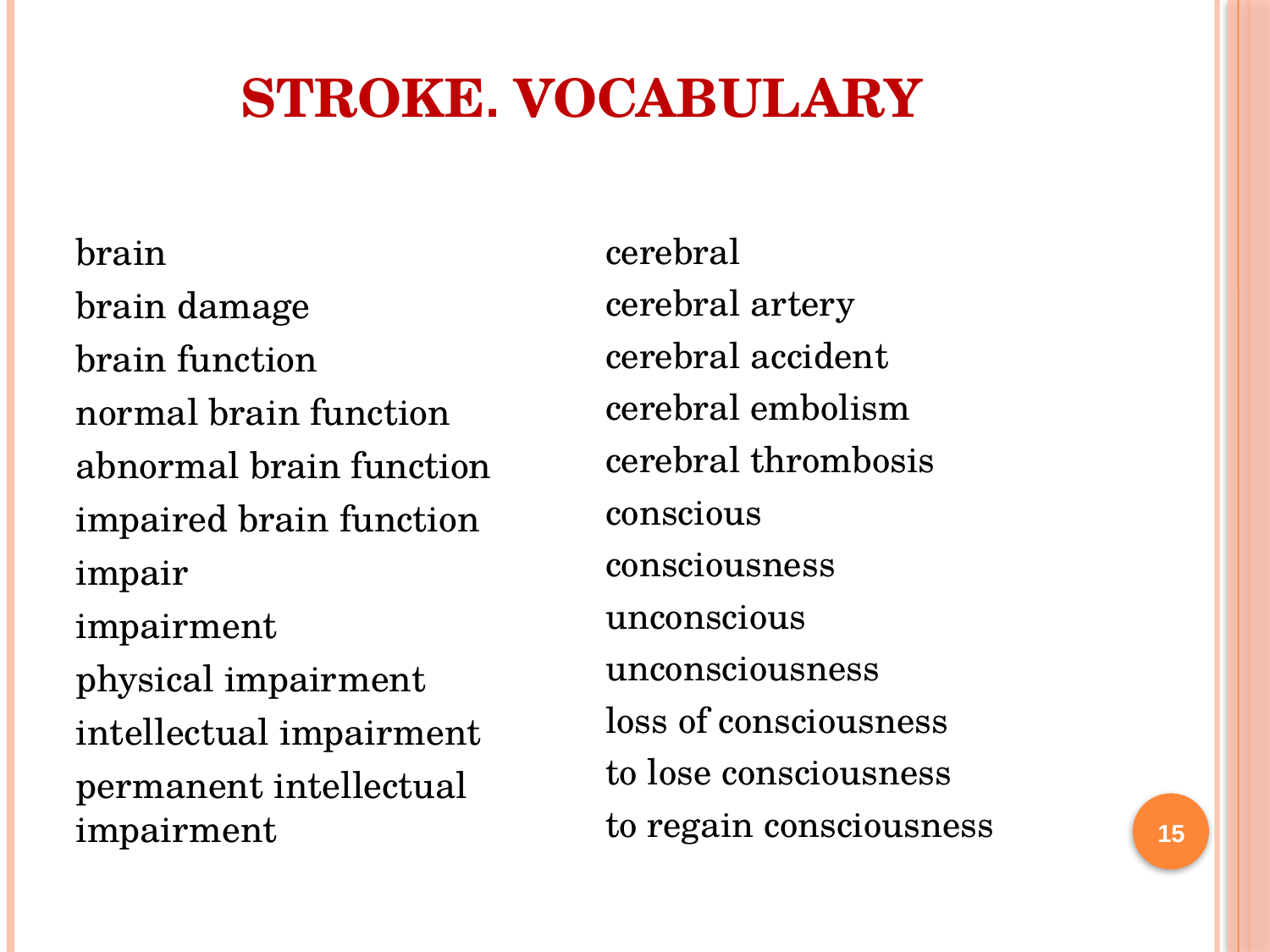

# Stroke. VOCABULARY
brain
brain damage
brain function
normal brain function
abnormal brain function
impaired brain function
impair
impairment
physical impairment
intellectual impairment
permanent intellectual impairment

cerebral
cerebral artery
cerebral accident
cerebral embolism
cerebral thrombosis
conscious
consciousness
unconscious
unconsciousness
loss of consciousness
to lose consciousness
to regain consciousness

15